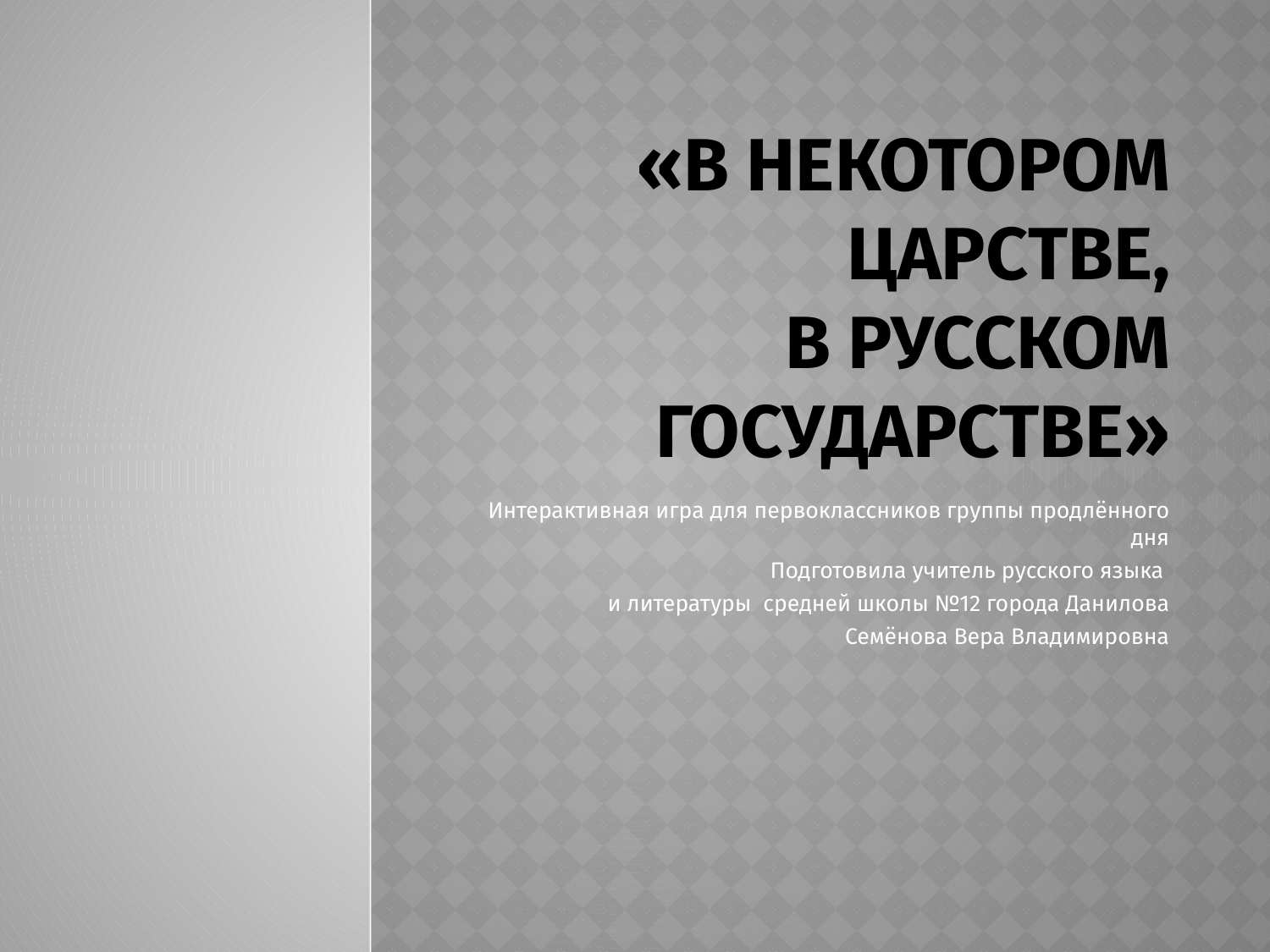

# «В некотором царстве, в русском государстве»
Интерактивная игра для первоклассников группы продлённого дня
Подготовила учитель русского языка
и литературы  средней школы №12 города Данилова
Семёнова Вера Владимировна